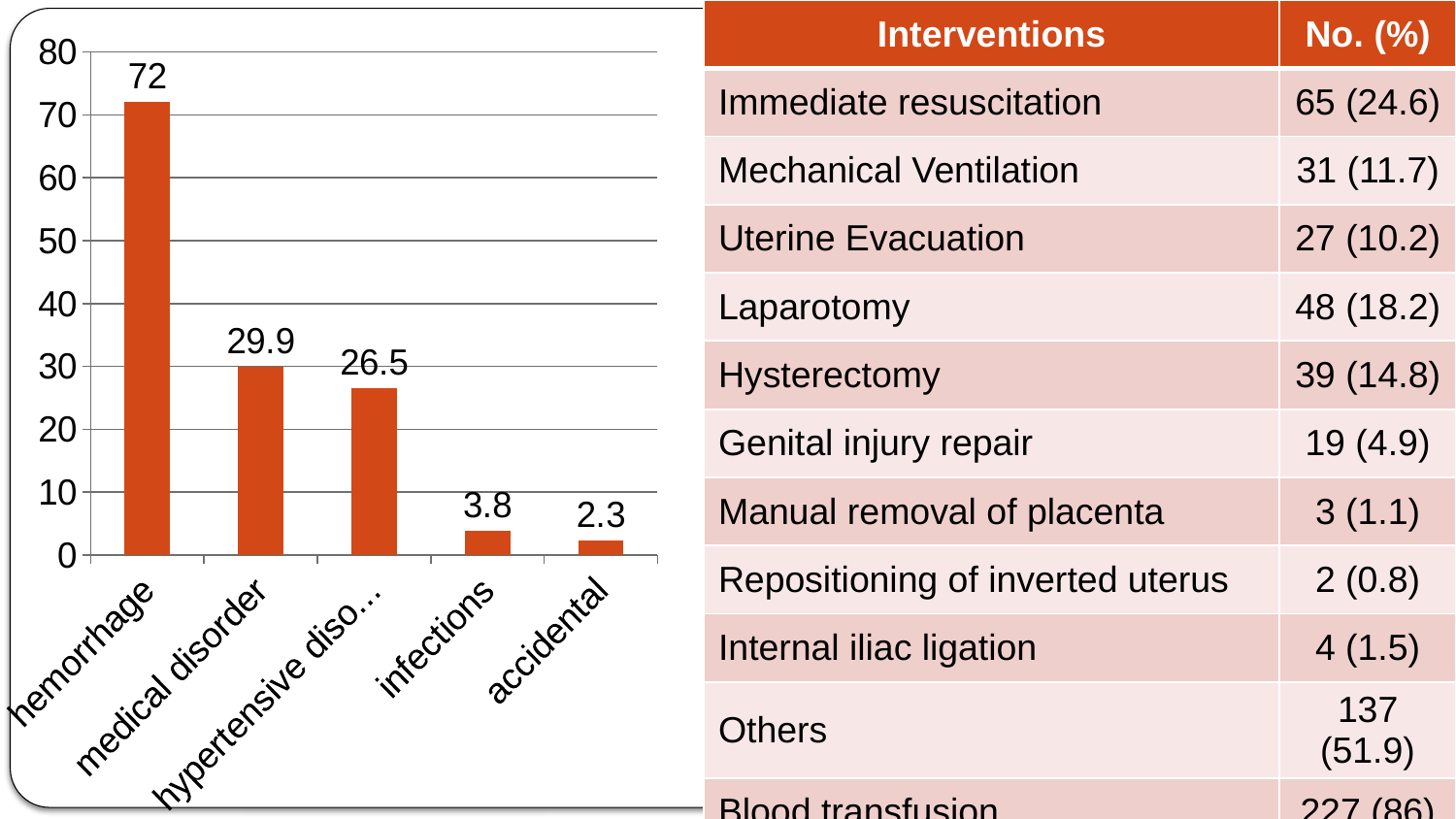

| Interventions | No. (%) |
| --- | --- |
| Immediate resuscitation | 65 (24.6) |
| Mechanical Ventilation | 31 (11.7) |
| Uterine Evacuation | 27 (10.2) |
| Laparotomy | 48 (18.2) |
| Hysterectomy | 39 (14.8) |
| Genital injury repair | 19 (4.9) |
| Manual removal of placenta | 3 (1.1) |
| Repositioning of inverted uterus | 2 (0.8) |
| Internal iliac ligation | 4 (1.5) |
| Others | 137 (51.9) |
| Blood transfusion | 227 (86) |

### Chart

| Category | Series 1 |
|---|---|
| hemorrhage | 72.0 |
| medical disorder | 29.9 |
| hypertensive disorder | 26.5 |
| infections | 3.8 |
| accidental | 2.3 |
#